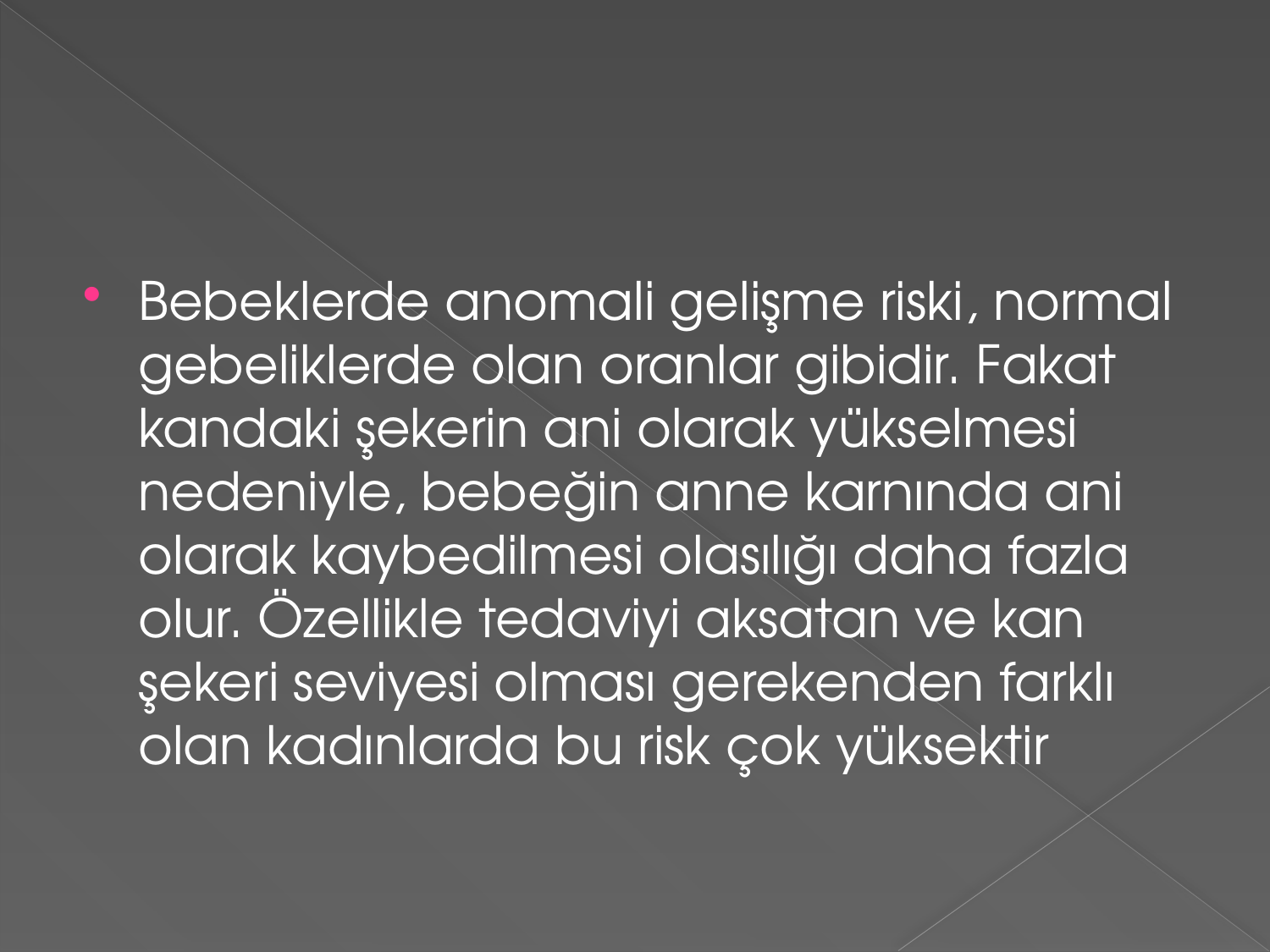

#
Bebeklerde anomali gelişme riski, normal gebeliklerde olan oranlar gibidir. Fakat kandaki şekerin ani olarak yükselmesi nedeniyle, bebeğin anne karnında ani olarak kaybedilmesi olasılığı daha fazla olur. Özellikle tedaviyi aksatan ve kan şekeri seviyesi olması gerekenden farklı olan kadınlarda bu risk çok yüksektir